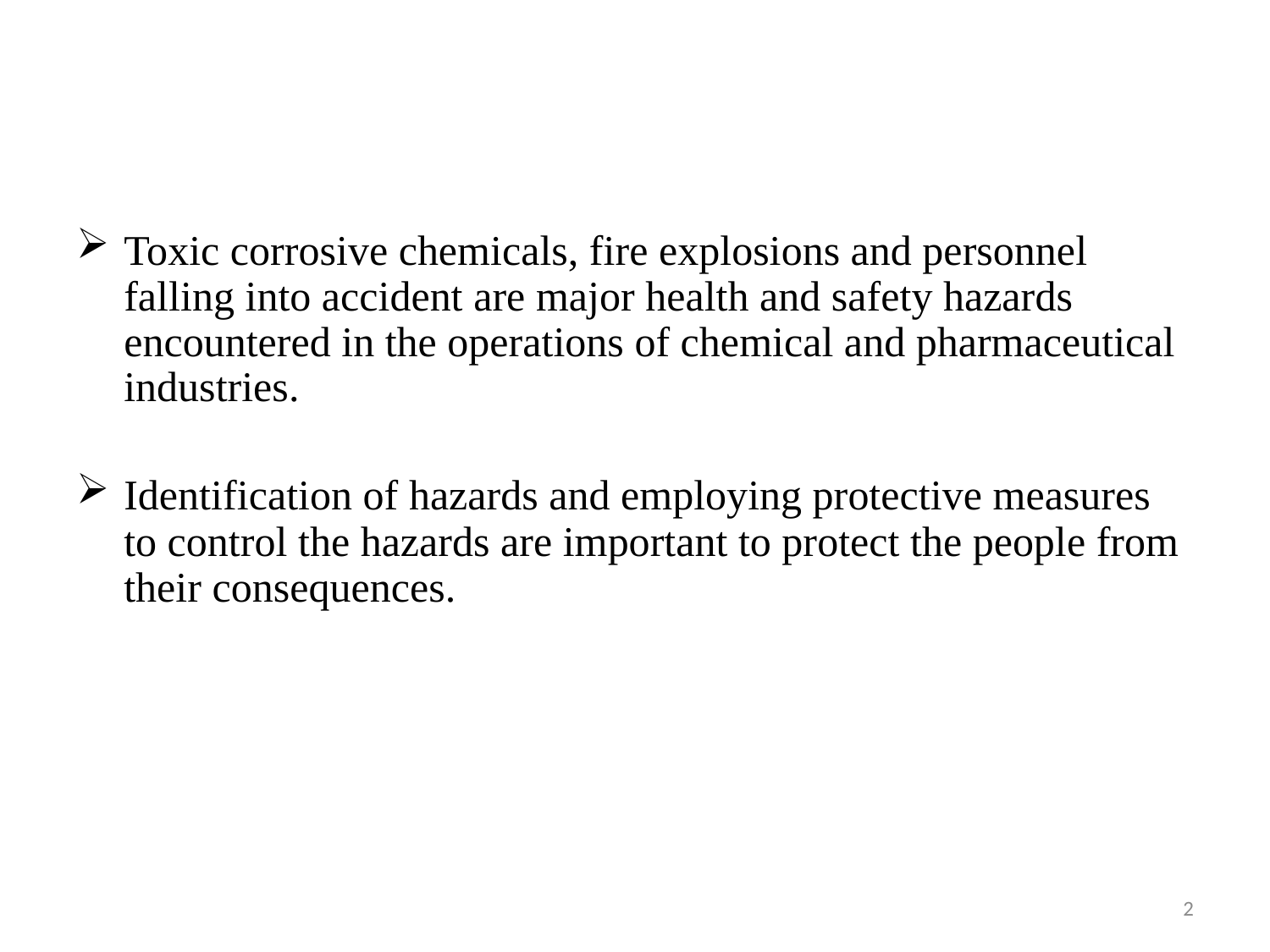

Toxic corrosive chemicals, fire explosions and personnel falling into accident are major health and safety hazards encountered in the operations of chemical and pharmaceutical industries.

Identification of hazards and employing protective measures to control the hazards are important to protect the people from their consequences.

2